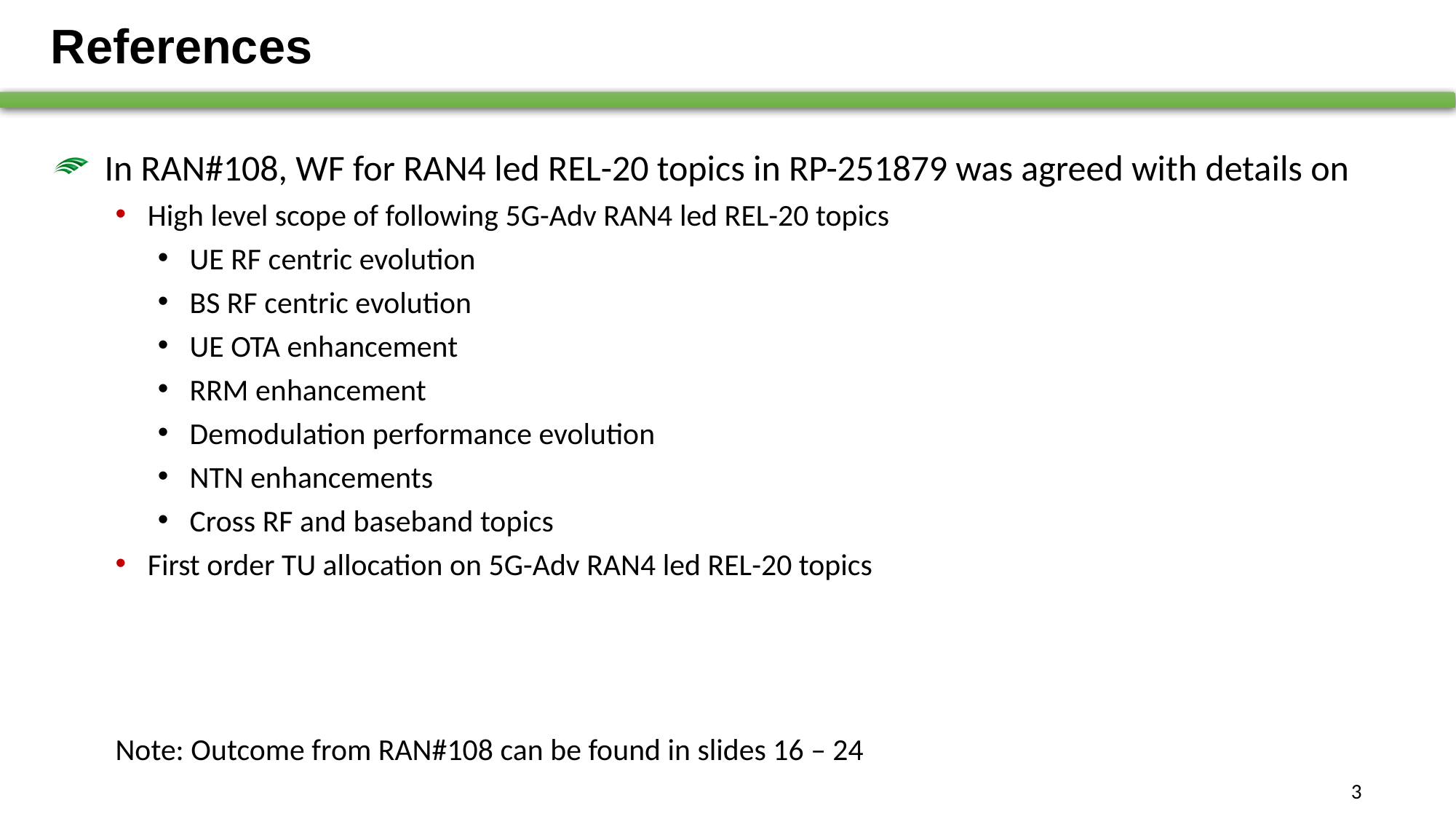

# References
In RAN#108, WF for RAN4 led REL-20 topics in RP-251879 was agreed with details on
High level scope of following 5G-Adv RAN4 led REL-20 topics
UE RF centric evolution
BS RF centric evolution
UE OTA enhancement
RRM enhancement
Demodulation performance evolution
NTN enhancements
Cross RF and baseband topics
First order TU allocation on 5G-Adv RAN4 led REL-20 topics

Note: Outcome from RAN#108 can be found in slides 16 – 24